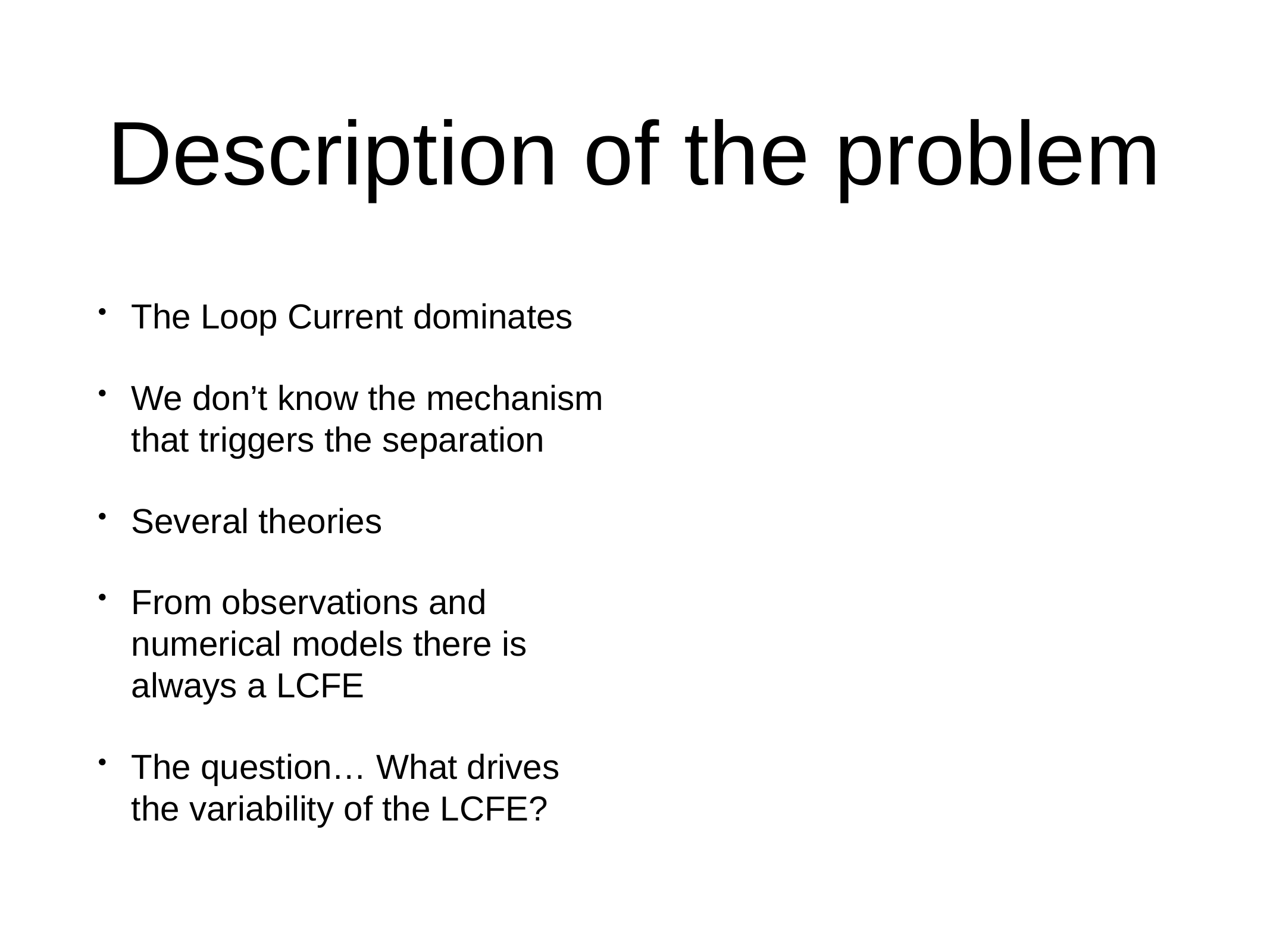

# Description of the problem
The Loop Current dominates
We don’t know the mechanism that triggers the separation
Several theories
From observations and numerical models there is always a LCFE
The question… What drives the variability of the LCFE?